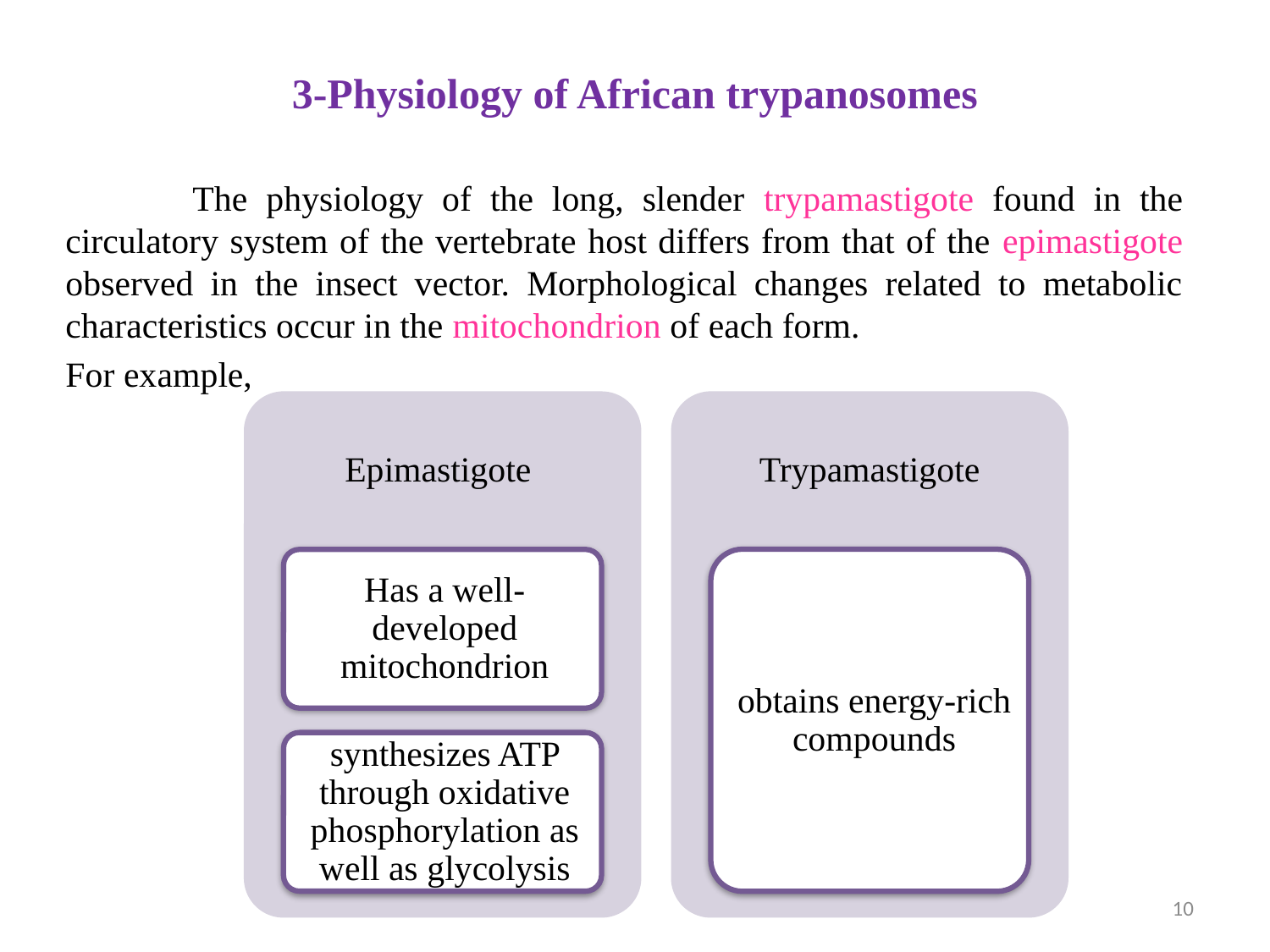

# 3-Physiology of African trypanosomes
	The physiology of the long, slender trypamastigote found in the circulatory system of the vertebrate host differs from that of the epimastigote observed in the insect vector. Morphological changes related to metabolic characteristics occur in the mitochondrion of each form.
For example,

Epimastigote
Has a well-developed mitochondrion
synthesizes ATP through oxidative phosphorylation as well as glycolysis
Trypamastigote
obtains energy-rich compounds
10